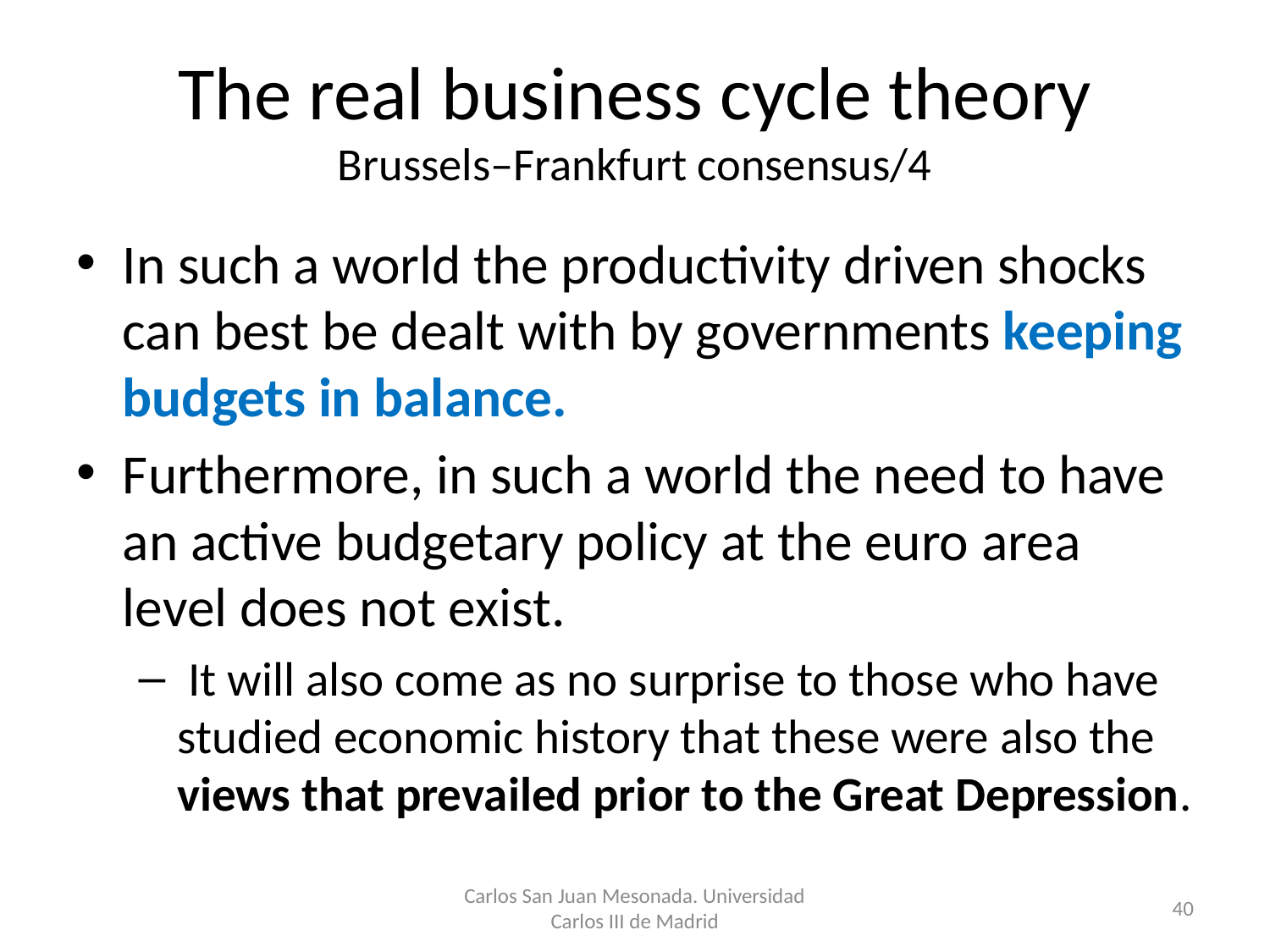

# The real business cycle theory Brussels–Frankfurt consensus/4
In such a world the productivity driven shocks can best be dealt with by governments keeping budgets in balance.
Furthermore, in such a world the need to have an active budgetary policy at the euro area level does not exist.
 It will also come as no surprise to those who have studied economic history that these were also the views that prevailed prior to the Great Depression.

Carlos San Juan Mesonada. Universidad Carlos III de Madrid
40